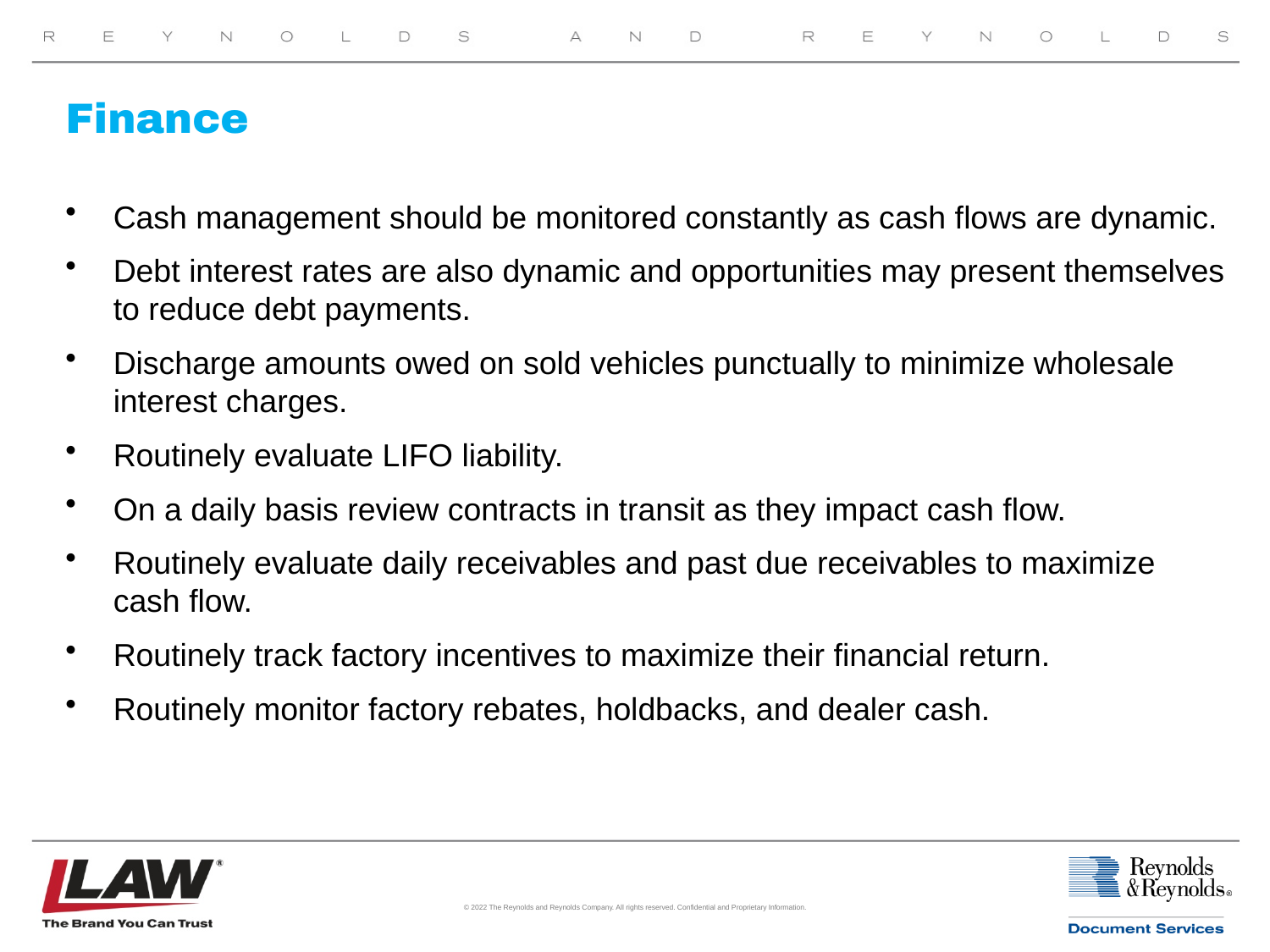

# Finance
Cash management should be monitored constantly as cash flows are dynamic.
Debt interest rates are also dynamic and opportunities may present themselves to reduce debt payments.
Discharge amounts owed on sold vehicles punctually to minimize wholesale interest charges.
Routinely evaluate LIFO liability.
On a daily basis review contracts in transit as they impact cash flow.
Routinely evaluate daily receivables and past due receivables to maximize cash flow.
Routinely track factory incentives to maximize their financial return.
Routinely monitor factory rebates, holdbacks, and dealer cash.